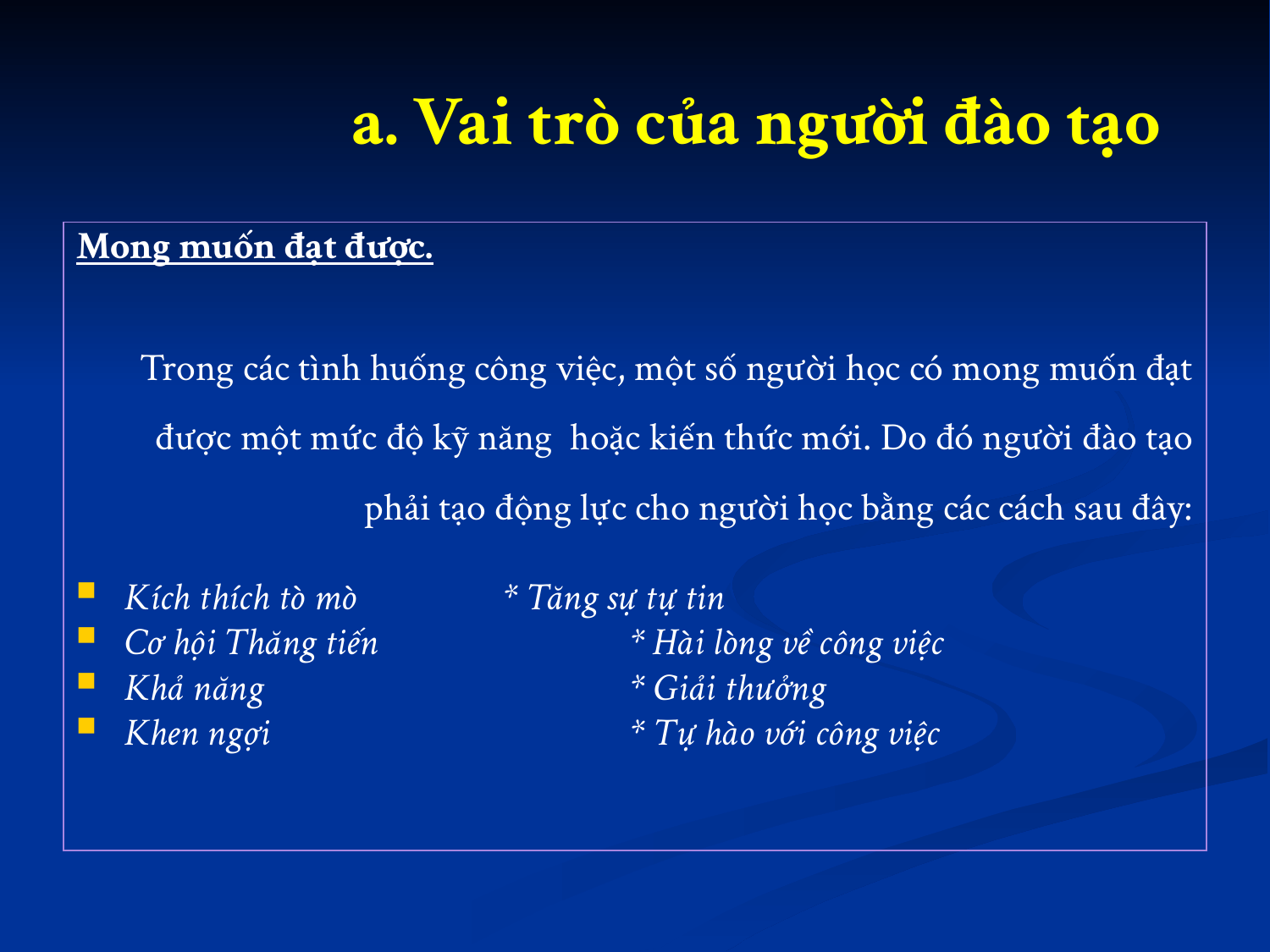

# a. Vai trò của người đào tạo
Mong muốn đạt được.

Trong các tình huống công việc, một số người học có mong muốn đạt được một mức độ kỹ năng  hoặc kiến thức mới. Do đó người đào tạo phải tạo động lực cho người học bằng các cách sau đây:

Kích thích tò mò		* Tăng sự tự tin
Cơ hội Thăng tiến		* Hài lòng về công việc
Khả năng			* Giải thưởng
Khen ngợi			* Tự hào với công việc